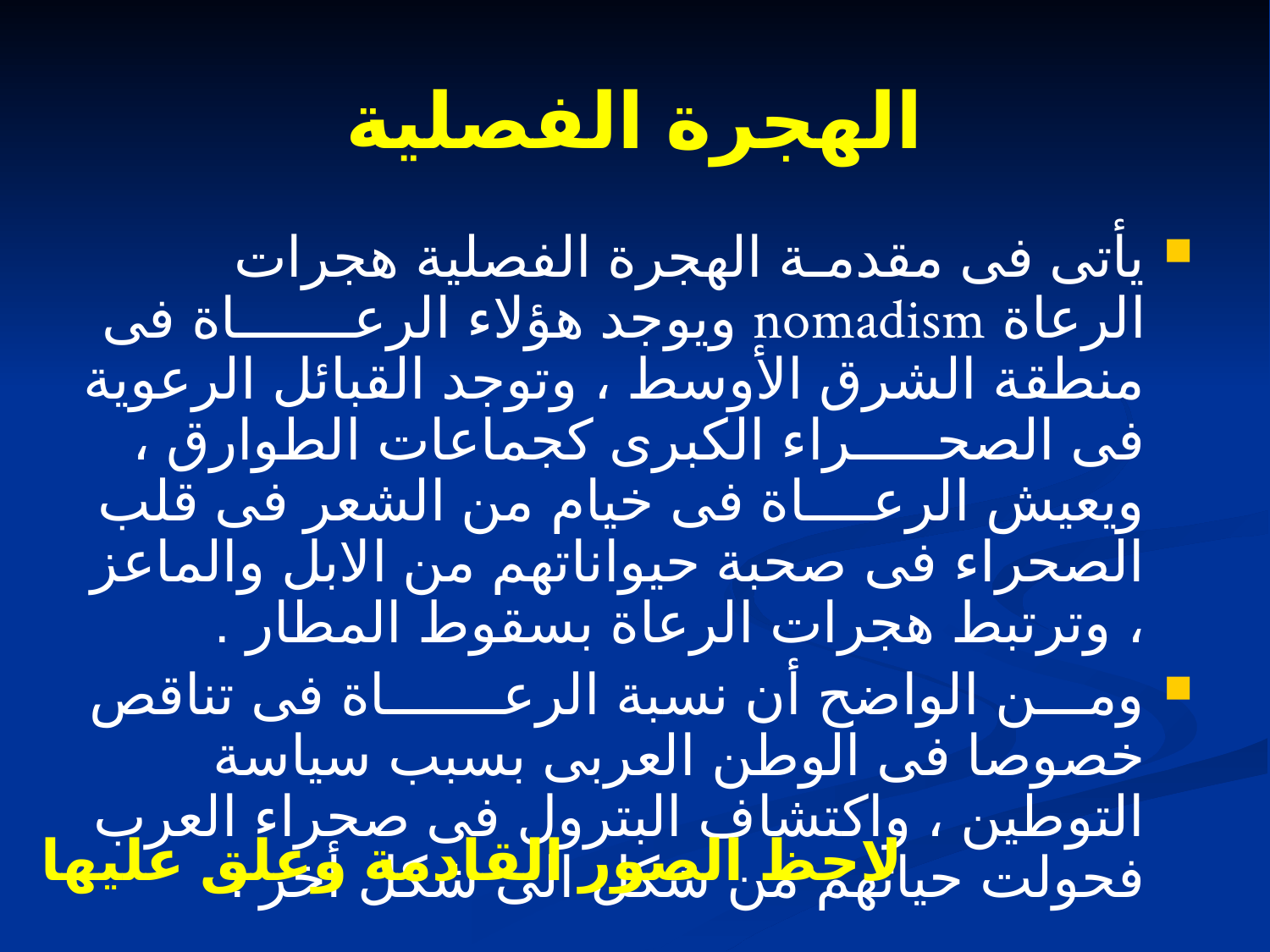

# الهجرة الفصلية
يأتى فى مقدمـة الهجرة الفصلية هجرات الرعاة nomadism ويوجد هؤلاء الرعـــــــاة فى منطقة الشرق الأوسط ، وتوجد القبائل الرعوية فى الصحـــــراء الكبرى كجماعات الطوارق ، ويعيش الرعــــاة فى خيام من الشعر فى قلب الصحراء فى صحبة حيواناتهم من الابل والماعز ، وترتبط هجرات الرعاة بسقوط المطار .
ومـــن الواضح أن نسبة الرعـــــــاة فى تناقص خصوصا فى الوطن العربى بسبب سياسة التوطين ، واكتشاف البترول فى صحراء العرب فحولت حياتهم من شكل الى شكل أخر .
لاحظ الصور القادمة وعلق عليها